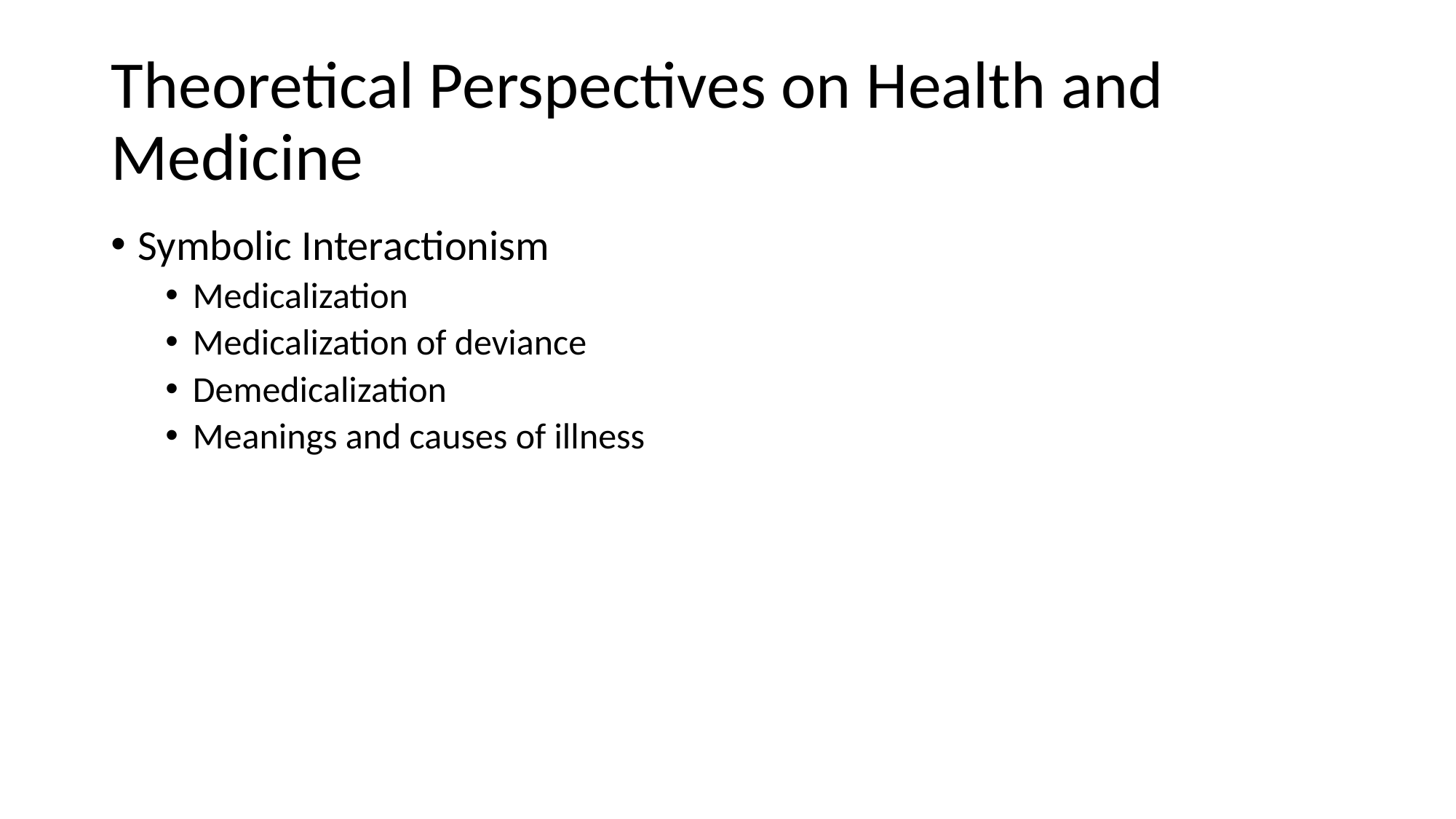

# Theoretical Perspectives on Health and Medicine
Symbolic Interactionism
Medicalization
Medicalization of deviance
Demedicalization
Meanings and causes of illness